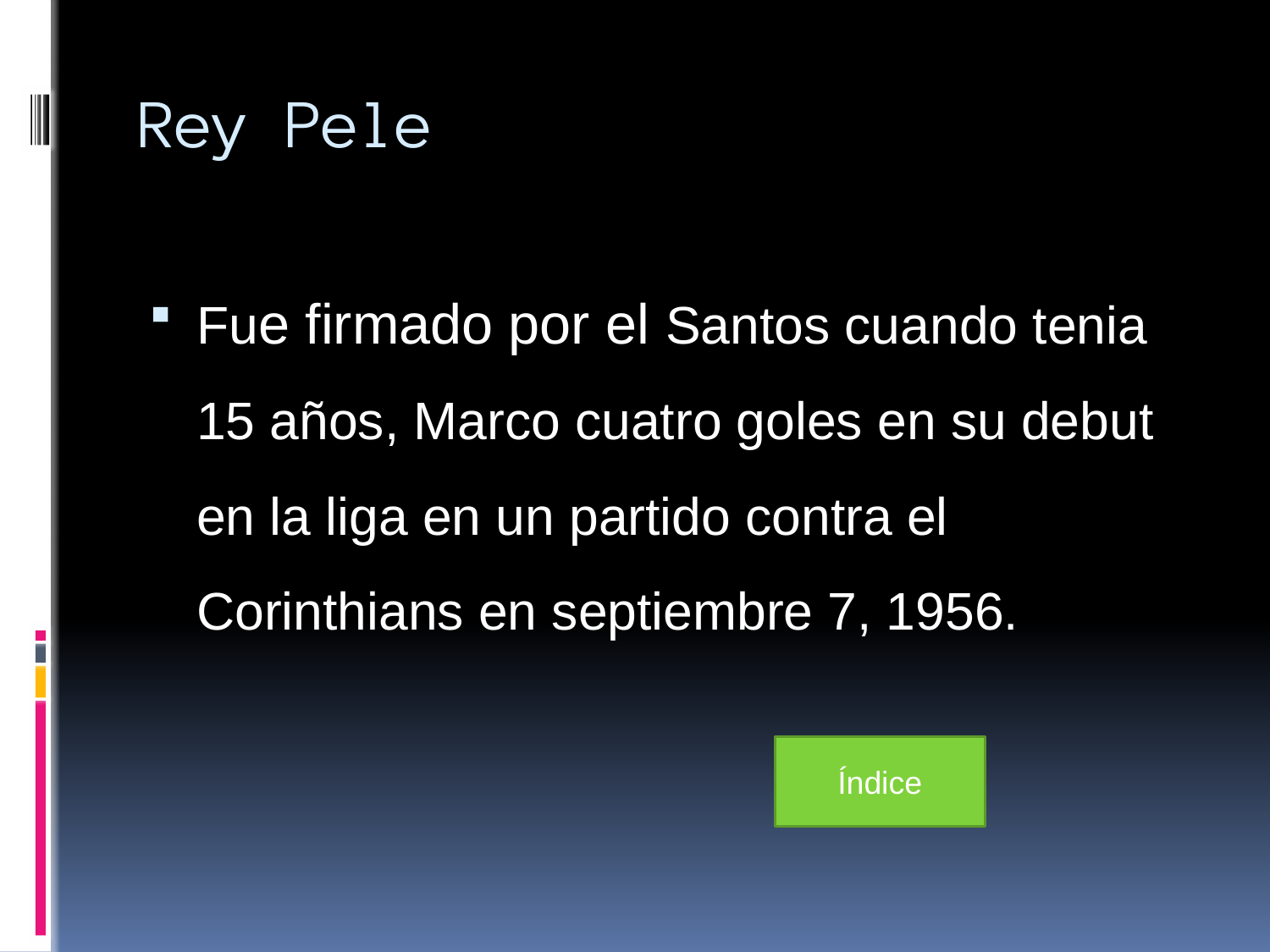

# Rey Pele
Fue firmado por el Santos cuando tenia 15 años, Marco cuatro goles en su debut en la liga en un partido contra el Corinthians en septiembre 7, 1956.
Índice